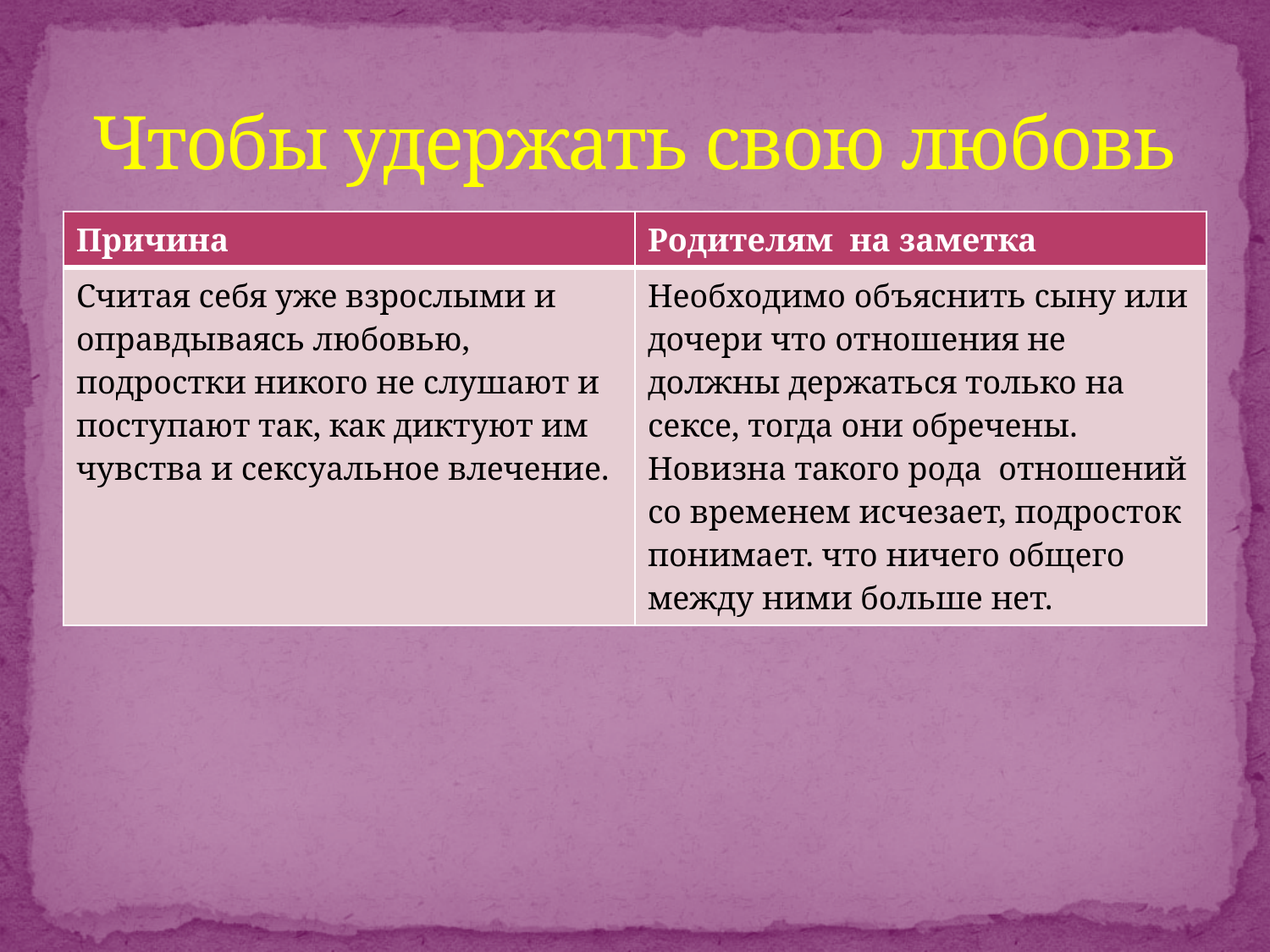

# Чтобы удержать свою любовь
| Причина | Родителям на заметка |
| --- | --- |
| Считая себя уже взрослыми и оправдываясь любовью, подростки никого не слушают и поступают так, как диктуют им чувства и сексуальное влечение. | Необходимо объяснить сыну или дочери что отношения не должны держаться только на сексе, тогда они обречены. Новизна такого рода отношений со временем исчезает, подросток понимает. что ничего общего между ними больше нет. |